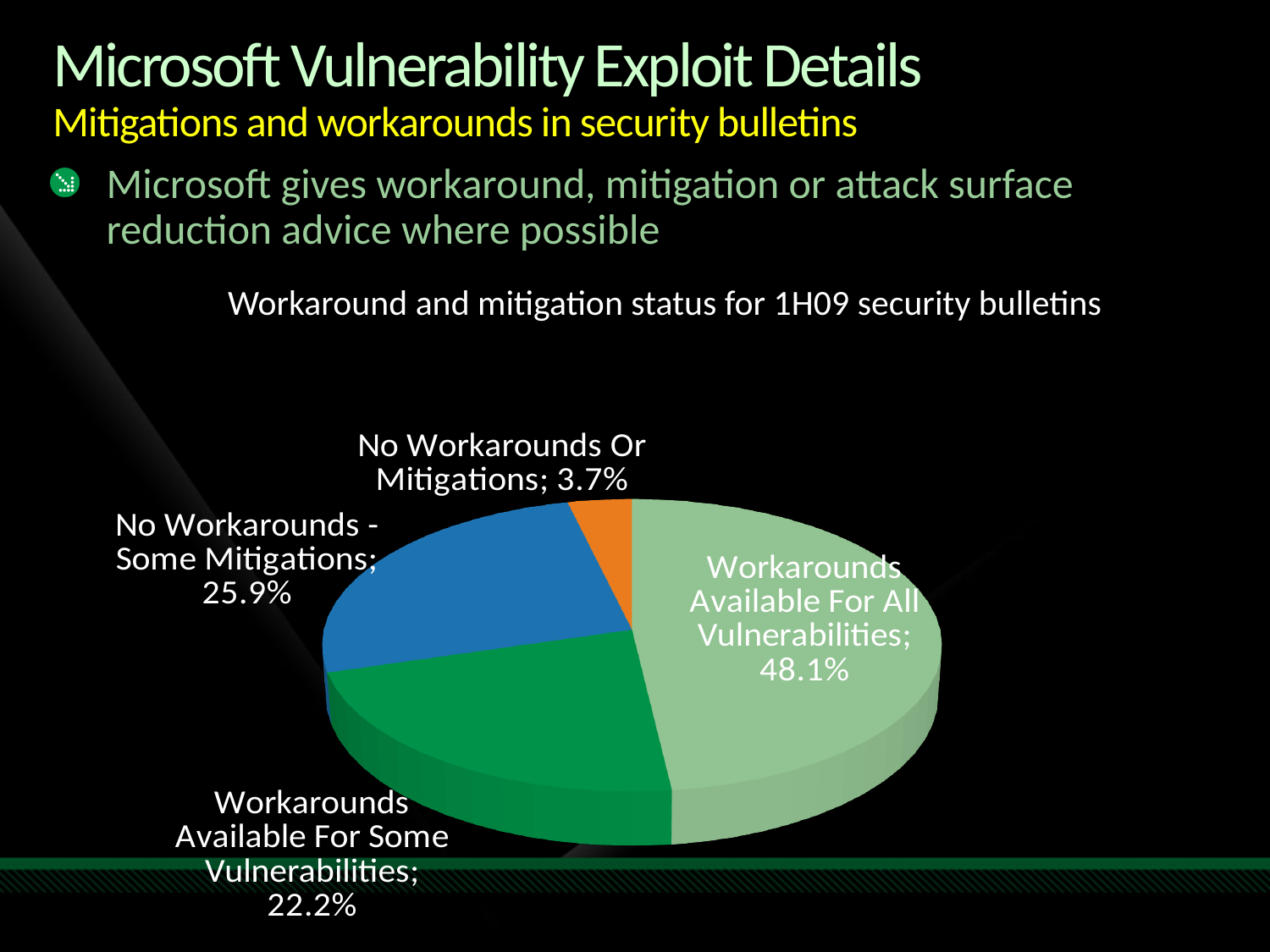

# Microsoft Vulnerability Exploit Details Mitigations and workarounds in security bulletins
Microsoft gives workaround, mitigation or attack surface reduction advice where possible
Workaround and mitigation status for 1H09 security bulletins

[unsupported chart]